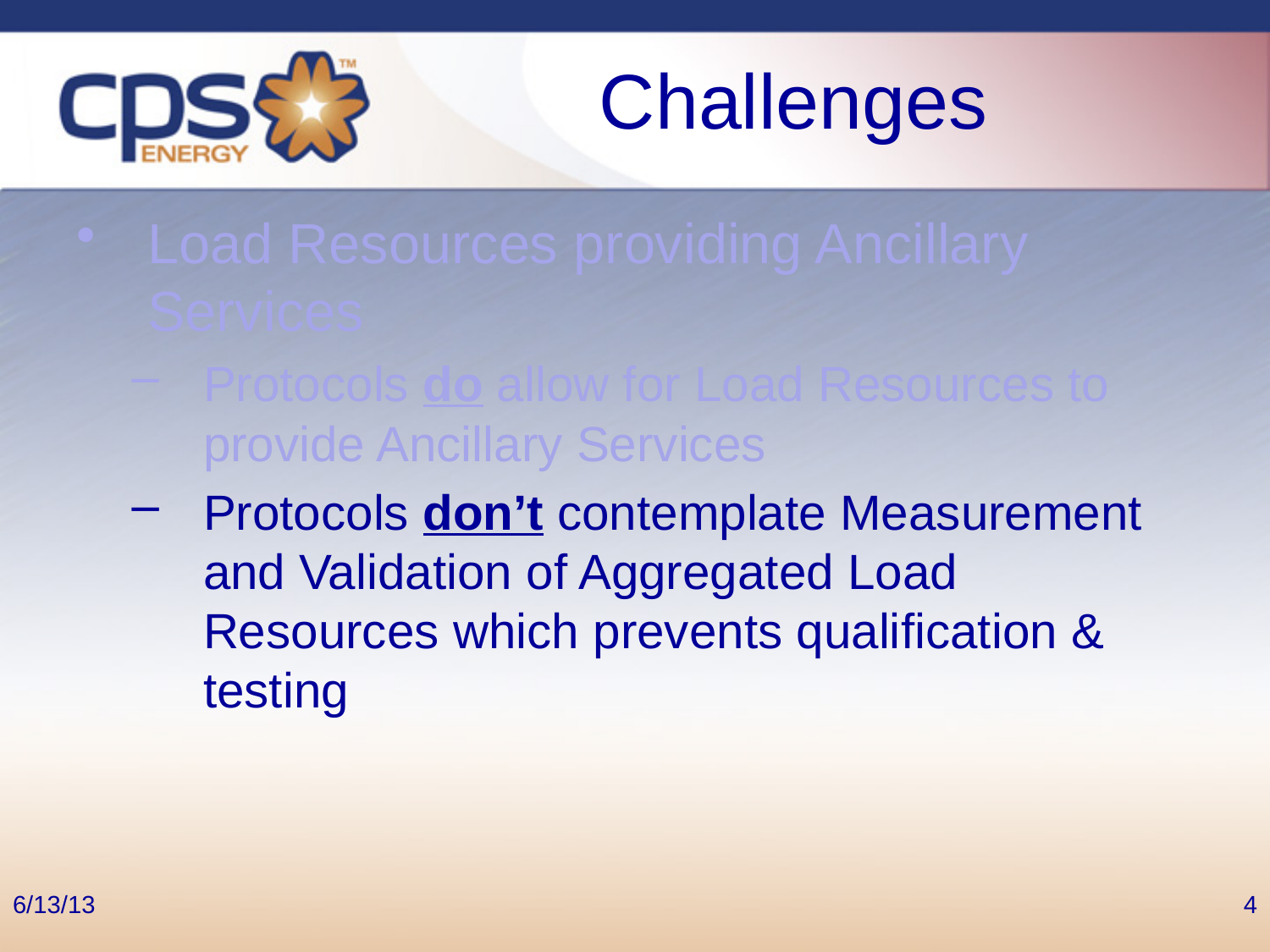

# Challenges
Load Resources providing Ancillary Services
Protocols do allow for Load Resources to provide Ancillary Services
Protocols don’t contemplate Measurement and Validation of Aggregated Load Resources which prevents qualification & testing
6/13/13
4